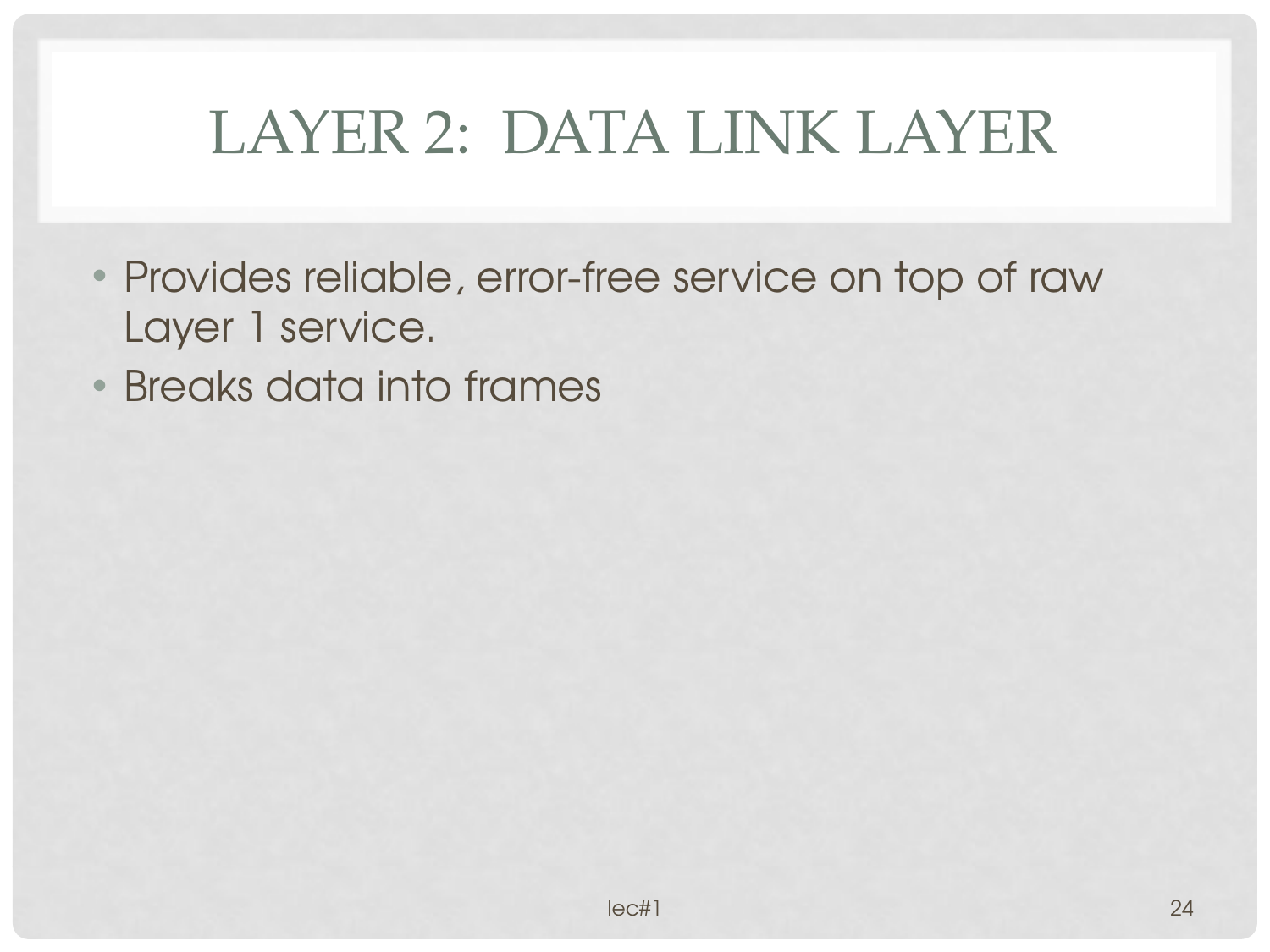

# Layer 2:  Data Link Layer
Provides reliable, error-free service on top of raw Layer 1 service.
Breaks data into frames
lec#1
24